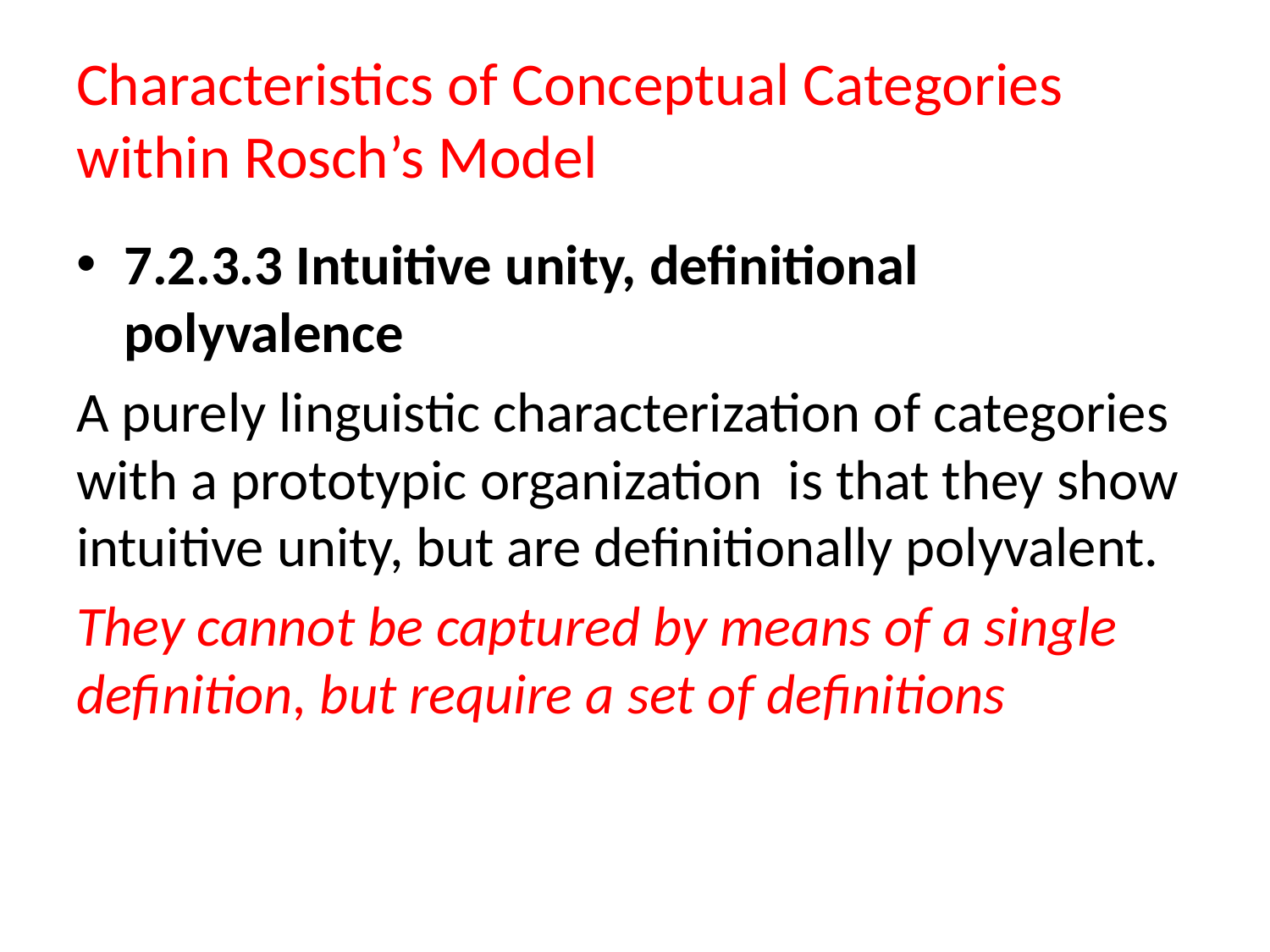

# Characteristics of Conceptual Categories within Rosch’s Model
7.2.3.3 Intuitive unity, definitional polyvalence
A purely linguistic characterization of categories with a prototypic organization  is that they show intuitive unity, but are definitionally polyvalent.
They cannot be captured by means of a single definition, but require a set of definitions